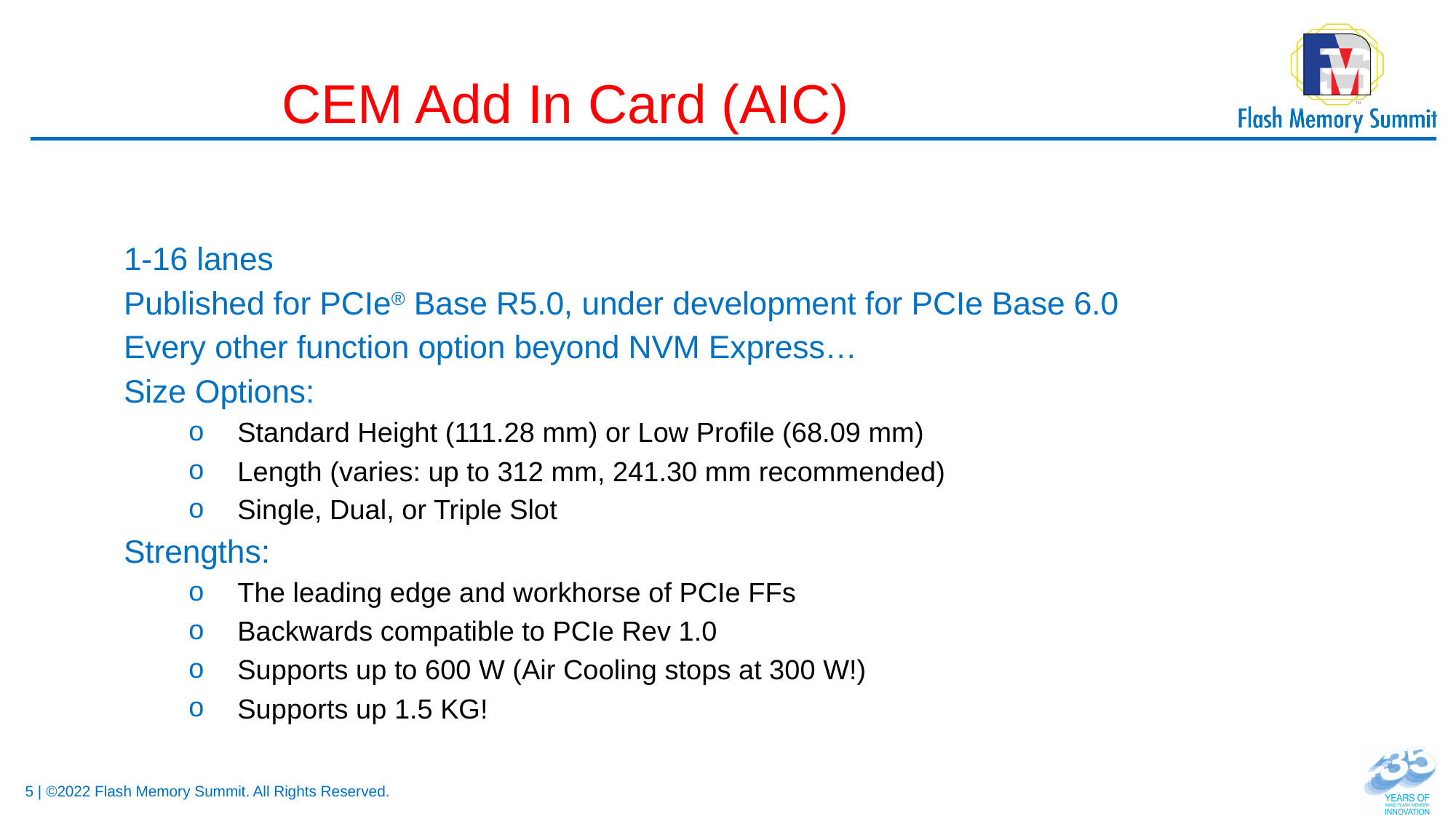

# CEM Add In Card (AIC)
1-16 lanes
Published for PCIe® Base R5.0, under development for PCIe Base 6.0
Every other function option beyond NVM Express…
Size Options:
Standard Height (111.28 mm) or Low Profile (68.09 mm)
Length (varies: up to 312 mm, 241.30 mm recommended)
Single, Dual, or Triple Slot
Strengths:
The leading edge and workhorse of PCIe FFs
Backwards compatible to PCIe Rev 1.0
Supports up to 600 W (Air Cooling stops at 300 W!)
Supports up 1.5 KG!